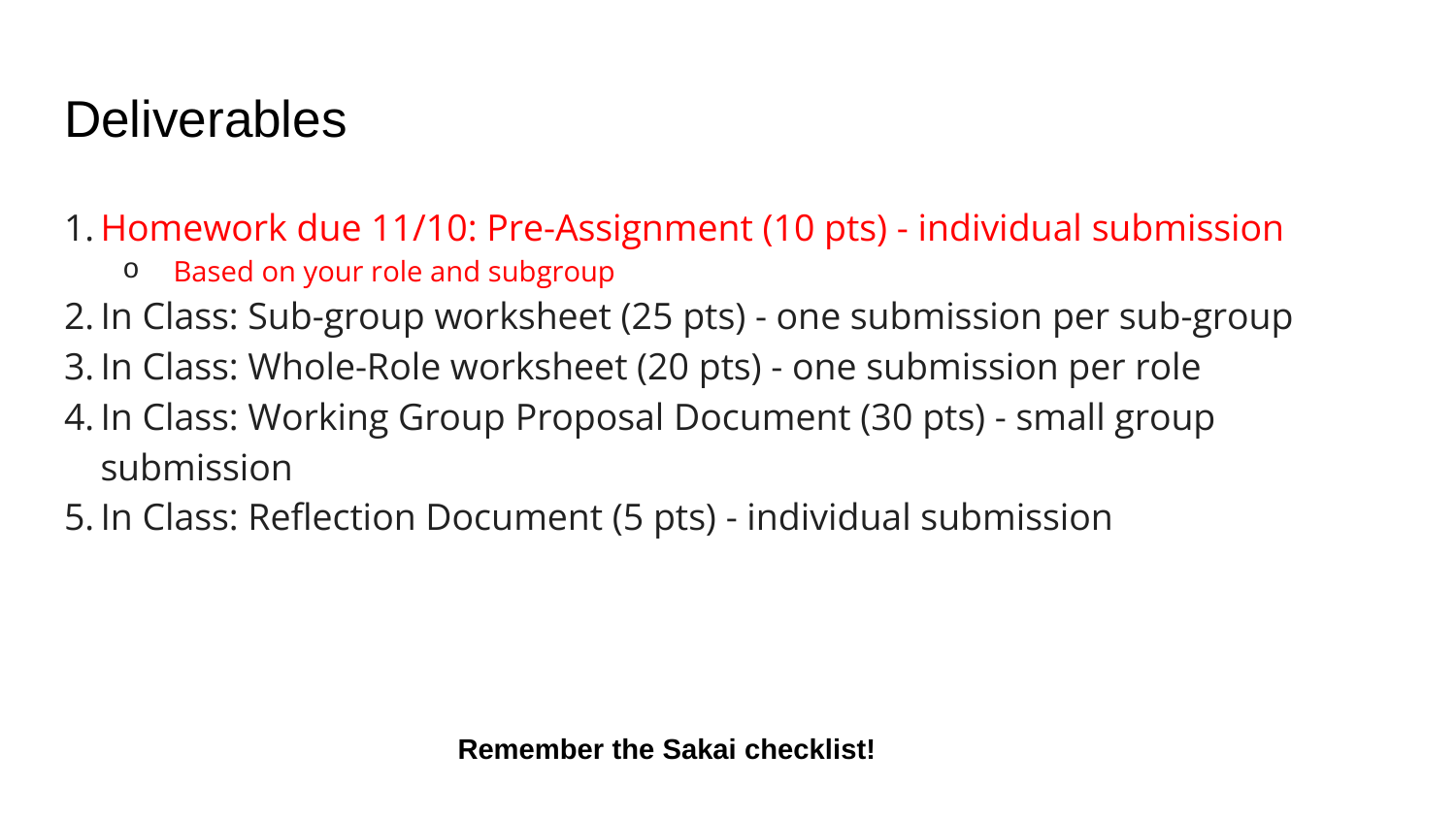

# Deliverables
Homework due 11/10: Pre-Assignment (10 pts) - individual submission
Based on your role and subgroup
In Class: Sub-group worksheet (25 pts) - one submission per sub-group
In Class: Whole-Role worksheet (20 pts) - one submission per role
In Class: Working Group Proposal Document (30 pts) - small group submission
In Class: Reflection Document (5 pts) - individual submission

Remember the Sakai checklist!